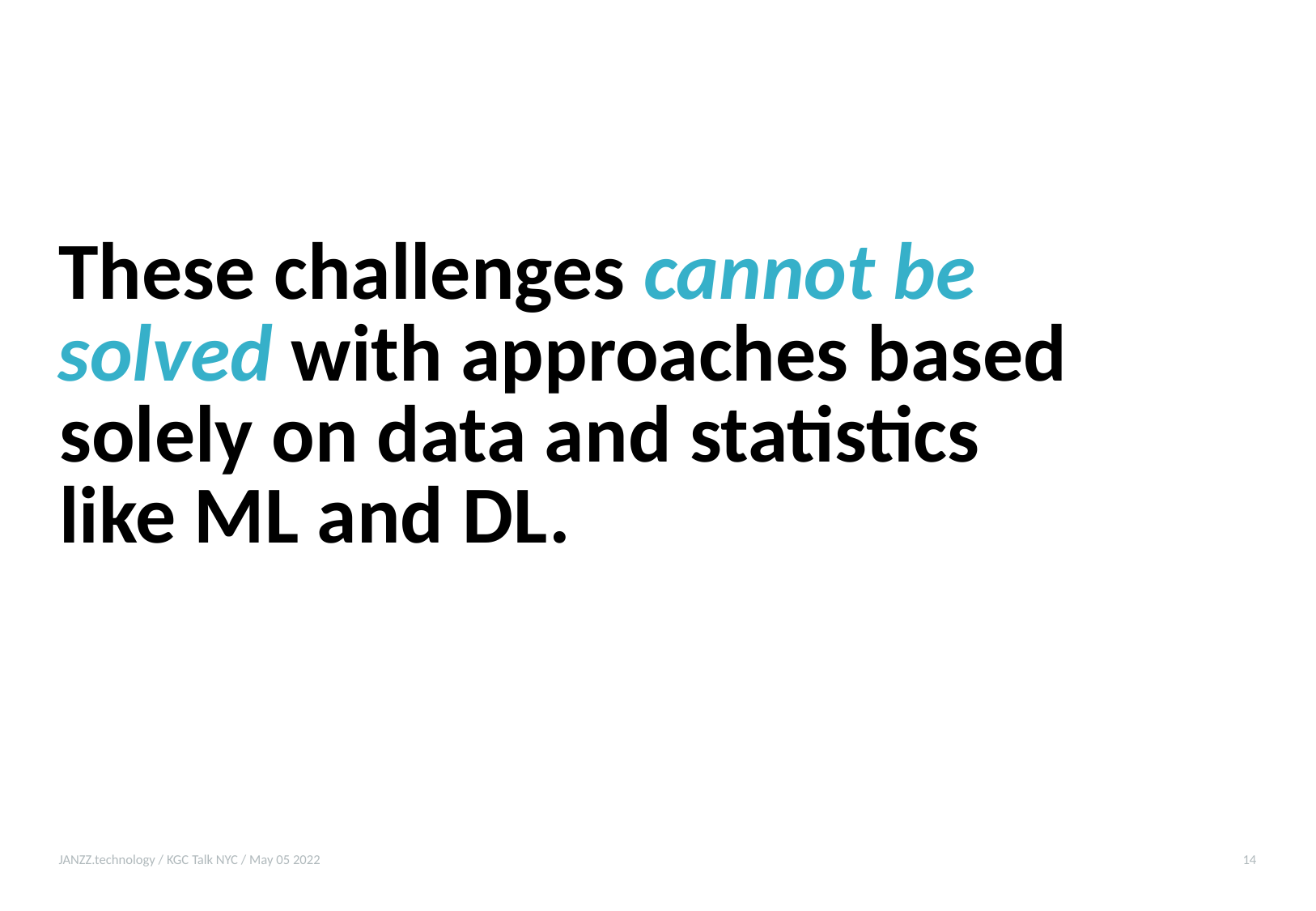

# These challenges cannot be
solved with approaches based
solely on data and statistics
like ML and DL.
JANZZ.technology / KGC Talk NYC / May 05 2022
14